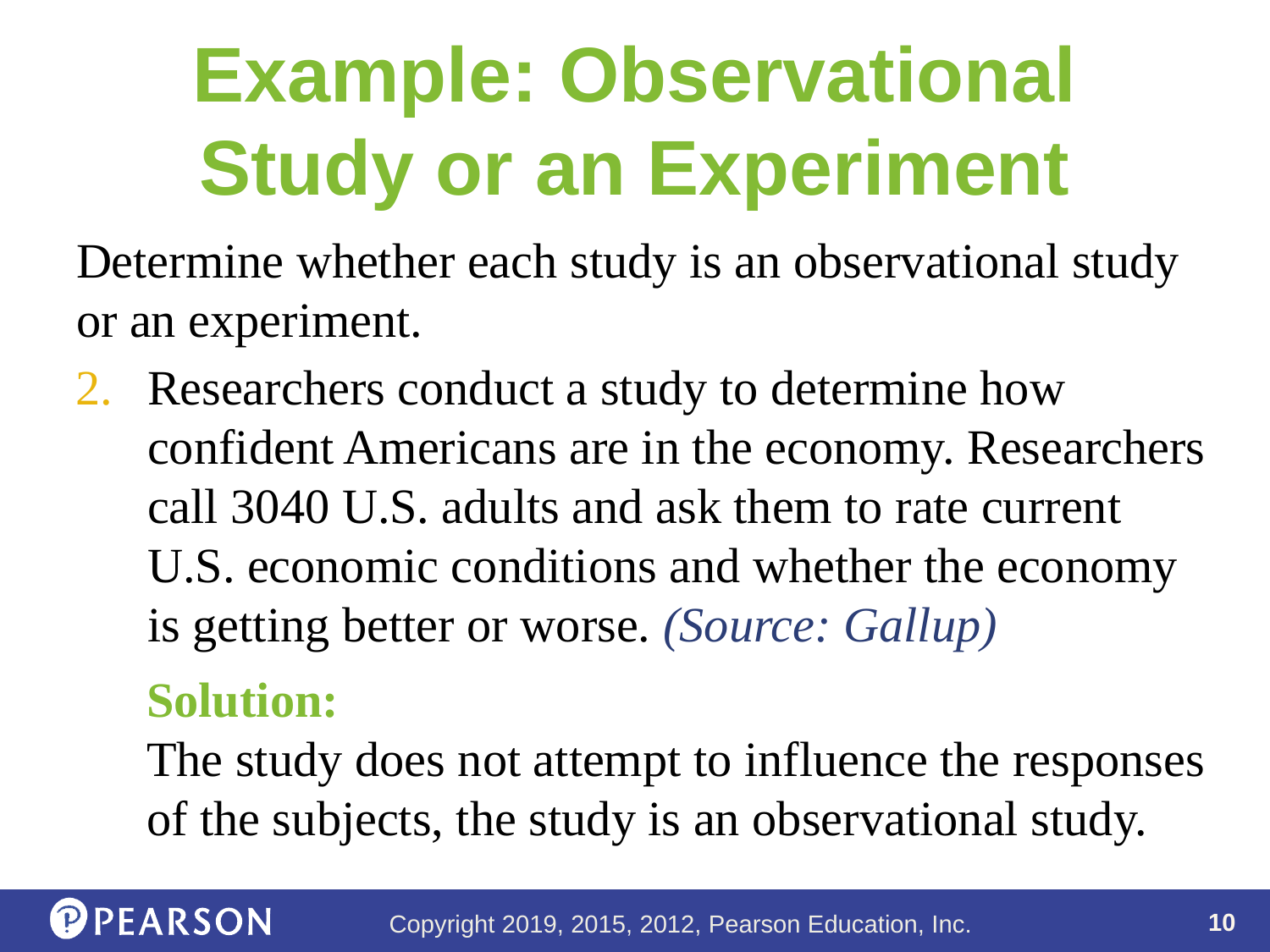

# Example: Observational Study or an Experiment
Determine whether each study is an observational study or an experiment.
Researchers conduct a study to determine how confident Americans are in the economy. Researchers call 3040 U.S. adults and ask them to rate current U.S. economic conditions and whether the economy is getting better or worse. (Source: Gallup)
Solution:
The study does not attempt to influence the responses of the subjects, the study is an observational study.